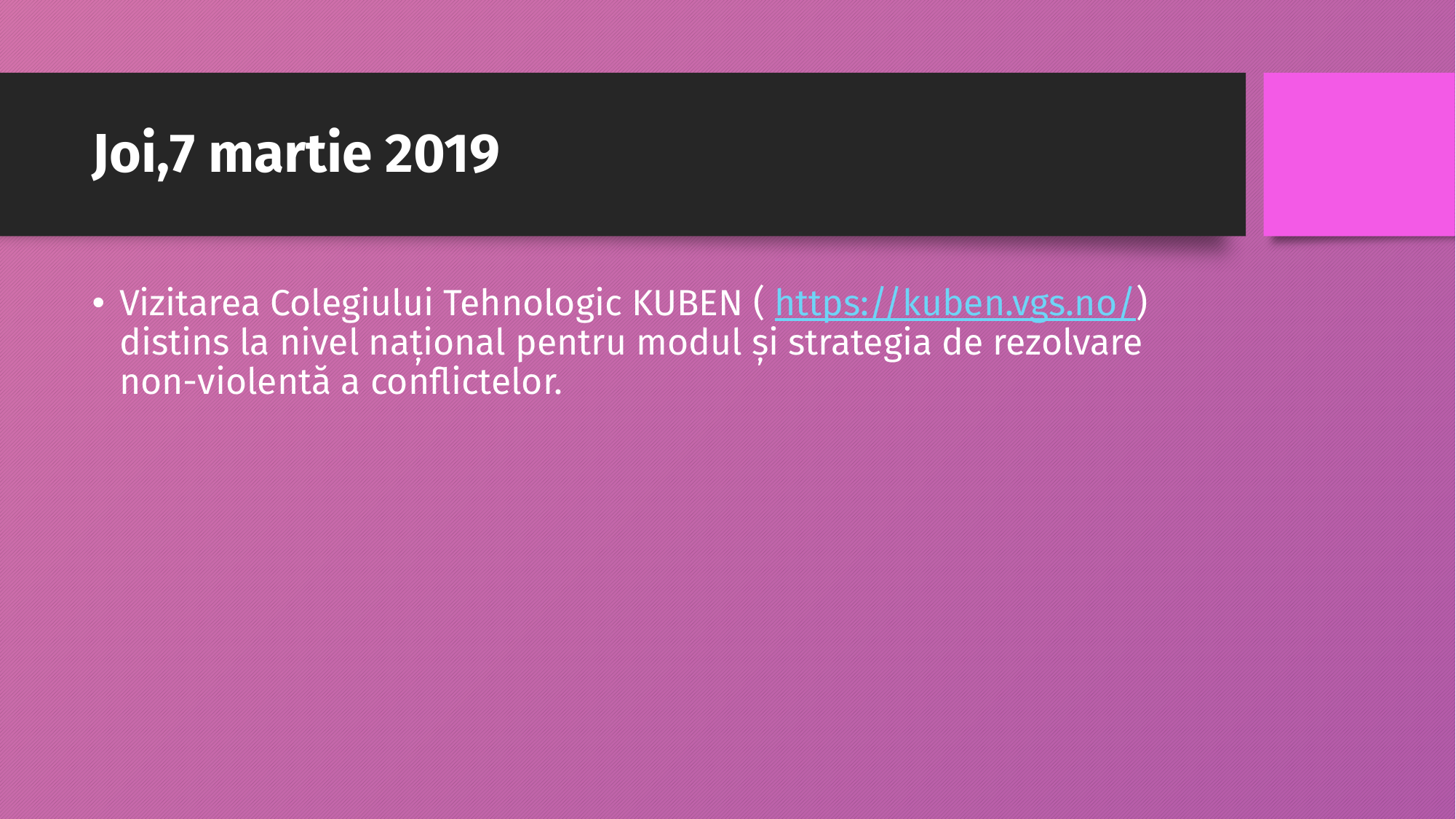

# Joi,7 martie 2019
Vizitarea Colegiului Tehnologic KUBEN ( https://kuben.vgs.no/)  distins la nivel național pentru modul și strategia de rezolvare non-violentă a conflictelor.